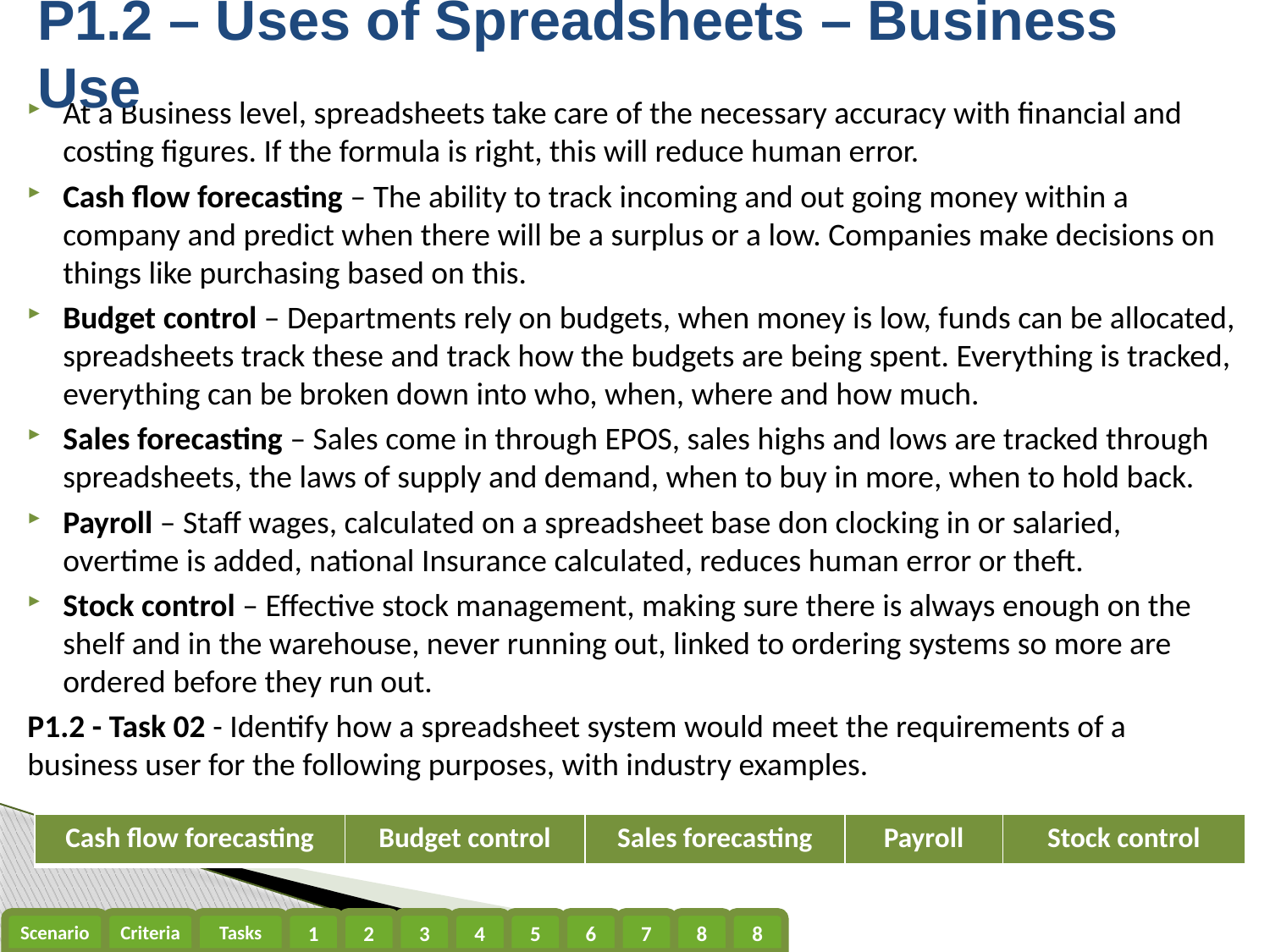

# P1.2 – Uses of Spreadsheets – Business Use
At a Business level, spreadsheets take care of the necessary accuracy with financial and costing figures. If the formula is right, this will reduce human error.
Cash flow forecasting – The ability to track incoming and out going money within a company and predict when there will be a surplus or a low. Companies make decisions on things like purchasing based on this.
Budget control – Departments rely on budgets, when money is low, funds can be allocated, spreadsheets track these and track how the budgets are being spent. Everything is tracked, everything can be broken down into who, when, where and how much.
Sales forecasting – Sales come in through EPOS, sales highs and lows are tracked through spreadsheets, the laws of supply and demand, when to buy in more, when to hold back.
Payroll – Staff wages, calculated on a spreadsheet base don clocking in or salaried, overtime is added, national Insurance calculated, reduces human error or theft.
Stock control – Effective stock management, making sure there is always enough on the shelf and in the warehouse, never running out, linked to ordering systems so more are ordered before they run out.
P1.2 - Task 02 - Identify how a spreadsheet system would meet the requirements of a business user for the following purposes, with industry examples.
| Cash flow forecasting | Budget control | Sales forecasting | Payroll | Stock control |
| --- | --- | --- | --- | --- |